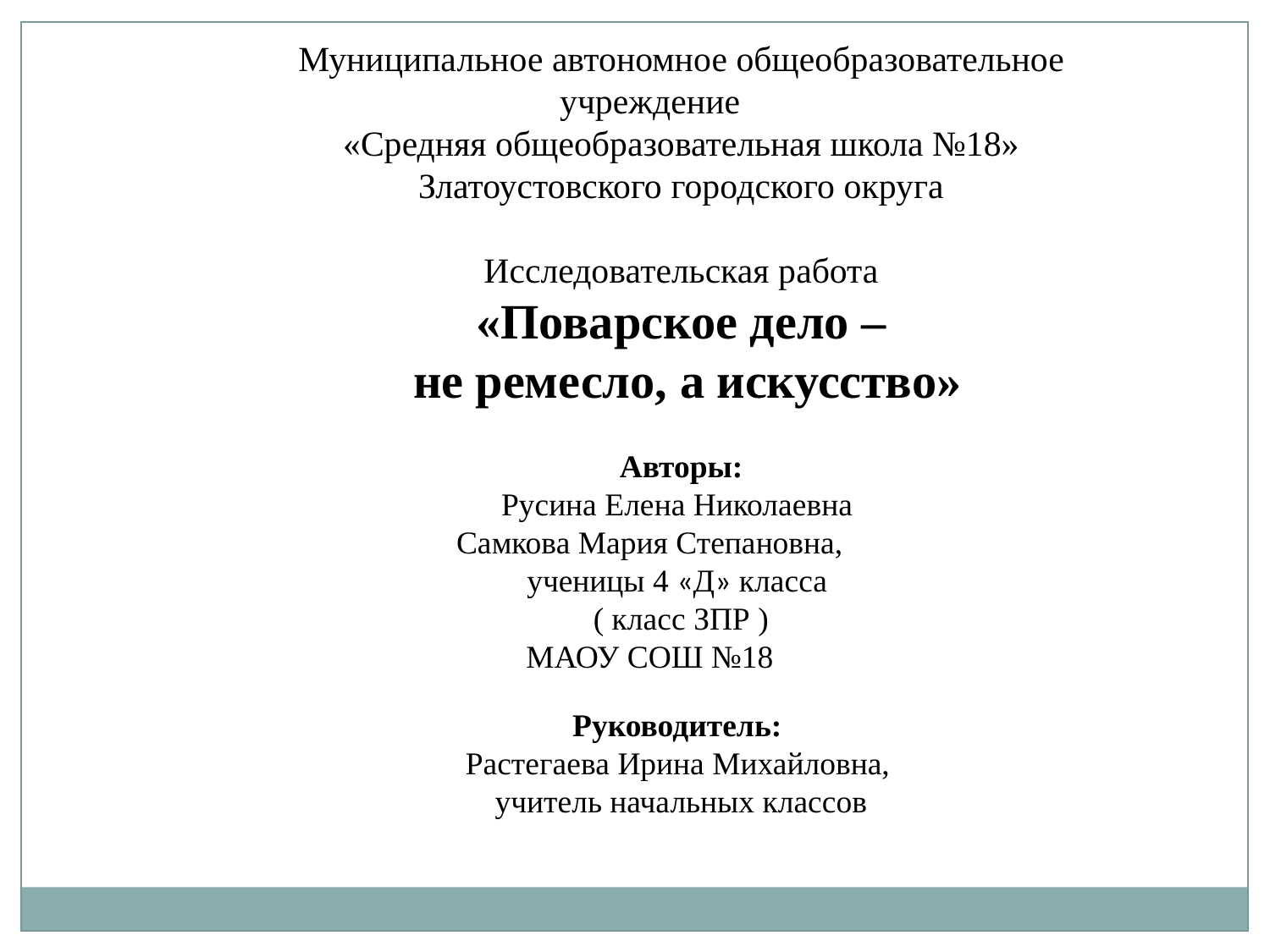

Муниципальное автономное общеобразовательное учреждение
«Средняя общеобразовательная школа №18»
Златоустовского городского округа

Исследовательская работа
«Поварское дело –
 не ремесло, а искусство»

Авторы:
Русина Елена Николаевна
Самкова Мария Степановна,
ученицы 4 «Д» класса
( класс ЗПР )
МАОУ СОШ №18

Руководитель:
        Растегаева Ирина Михайловна,
учитель начальных классов